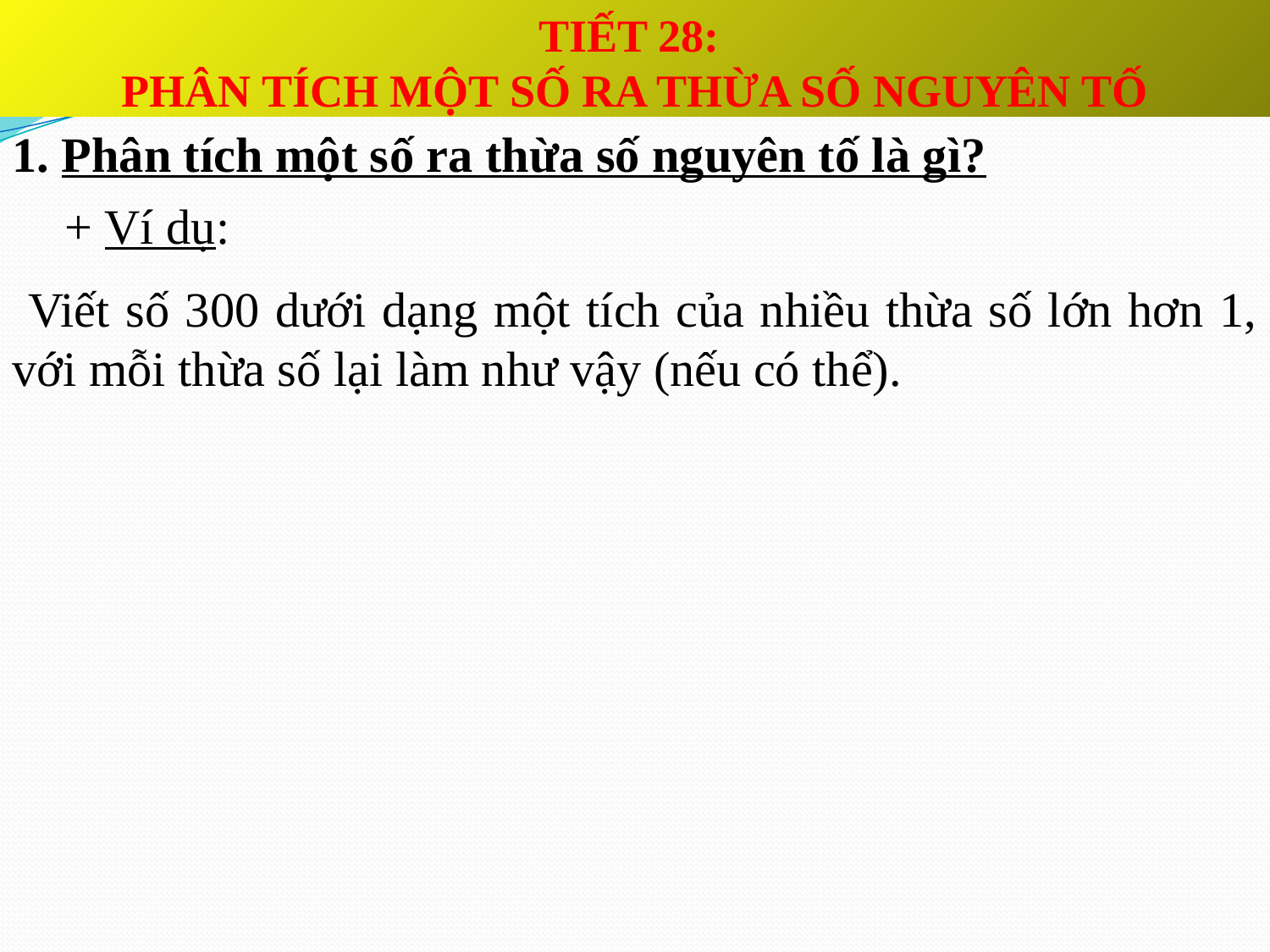

# TIẾT 28: PHÂN TÍCH MỘT SỐ RA THỪA SỐ NGUYÊN TỐ
1. Phân tích một số ra thừa số nguyên tố là gì?
+ Ví dụ:
 Viết số 300 dưới dạng một tích của nhiều thừa số lớn hơn 1, với mỗi thừa số lại làm như vậy (nếu có thể).